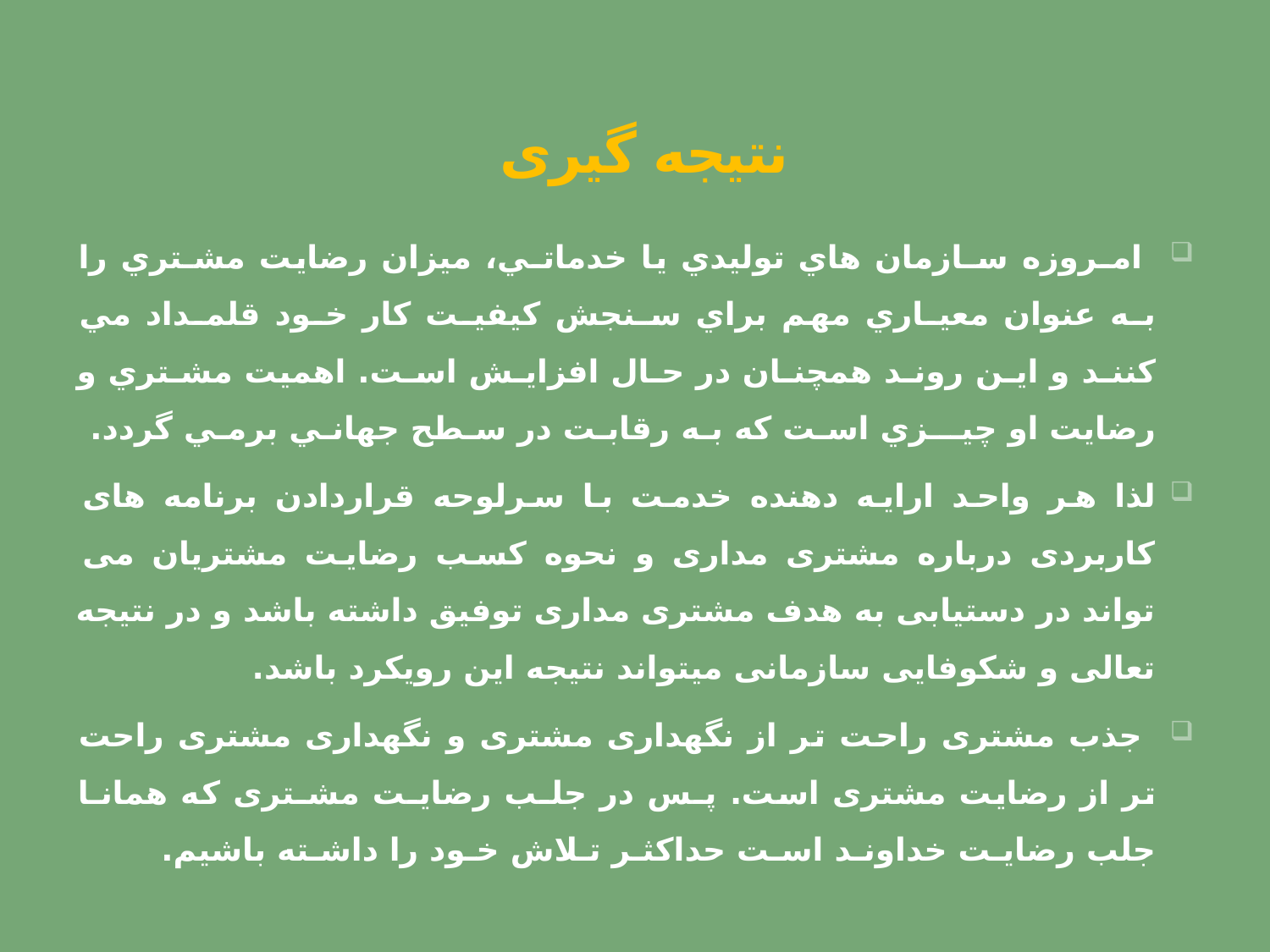

# نتیجه گیری
 امـروزه سـازمان هاي تولیدي یا خدماتـي، میزان رضایت مشـتري را بـه عنوان معیـاري مهم براي سـنجش کیفیـت کار خـود قلمـداد مي کننـد و ایـن رونـد همچنـان در حـال افزایـش اسـت. اهمیت مشـتري و رضایت او چیـــزي اسـت که بـه رقابـت در سـطح جهانـي برمـي گردد.
لذا هر واحد ارایه دهنده خدمت با سرلوحه قراردادن برنامه های کاربردی درباره مشتری مداری و نحوه کسب رضایت مشتریان می تواند در دستیابی به هدف مشتری مداری توفیق داشته باشد و در نتیجه تعالی و شکوفایی سازمانی میتواند نتیجه این رویکرد باشد.
 جذب مشتری راحت تر از نگهداری مشتری و نگهداری مشتری راحت تر از رضایت مشتری است. پـس در جلـب رضایـت مشـتری که همانـا جلب رضایـت خداونـد اسـت حداکثـر تـلاش خـود را داشـته باشیم.